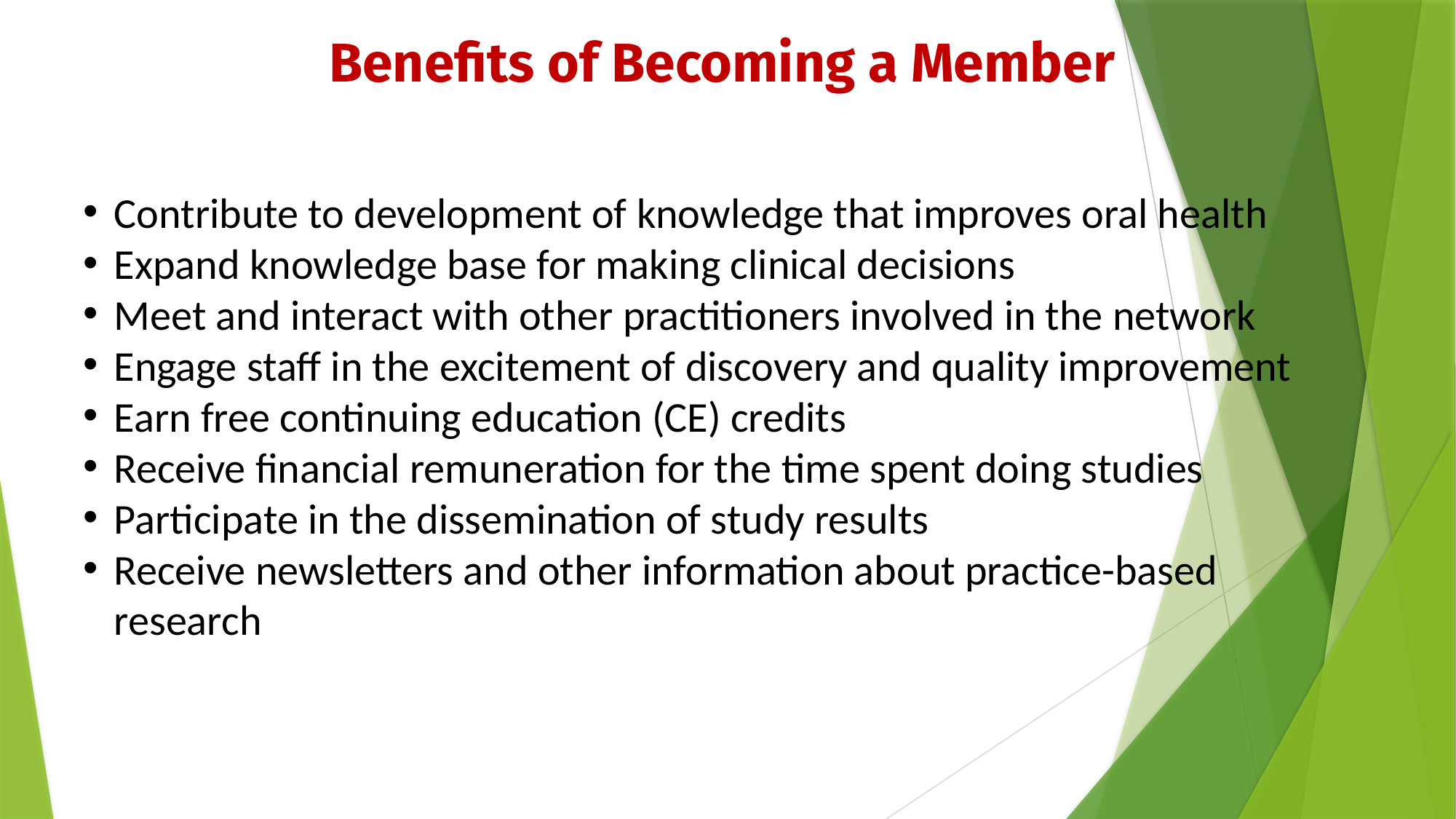

# Benefits of Becoming a Member
Contribute to development of knowledge that improves oral health
Expand knowledge base for making clinical decisions
Meet and interact with other practitioners involved in the network
Engage staff in the excitement of discovery and quality improvement
Earn free continuing education (CE) credits
Receive financial remuneration for the time spent doing studies
Participate in the dissemination of study results
Receive newsletters and other information about practice-based research